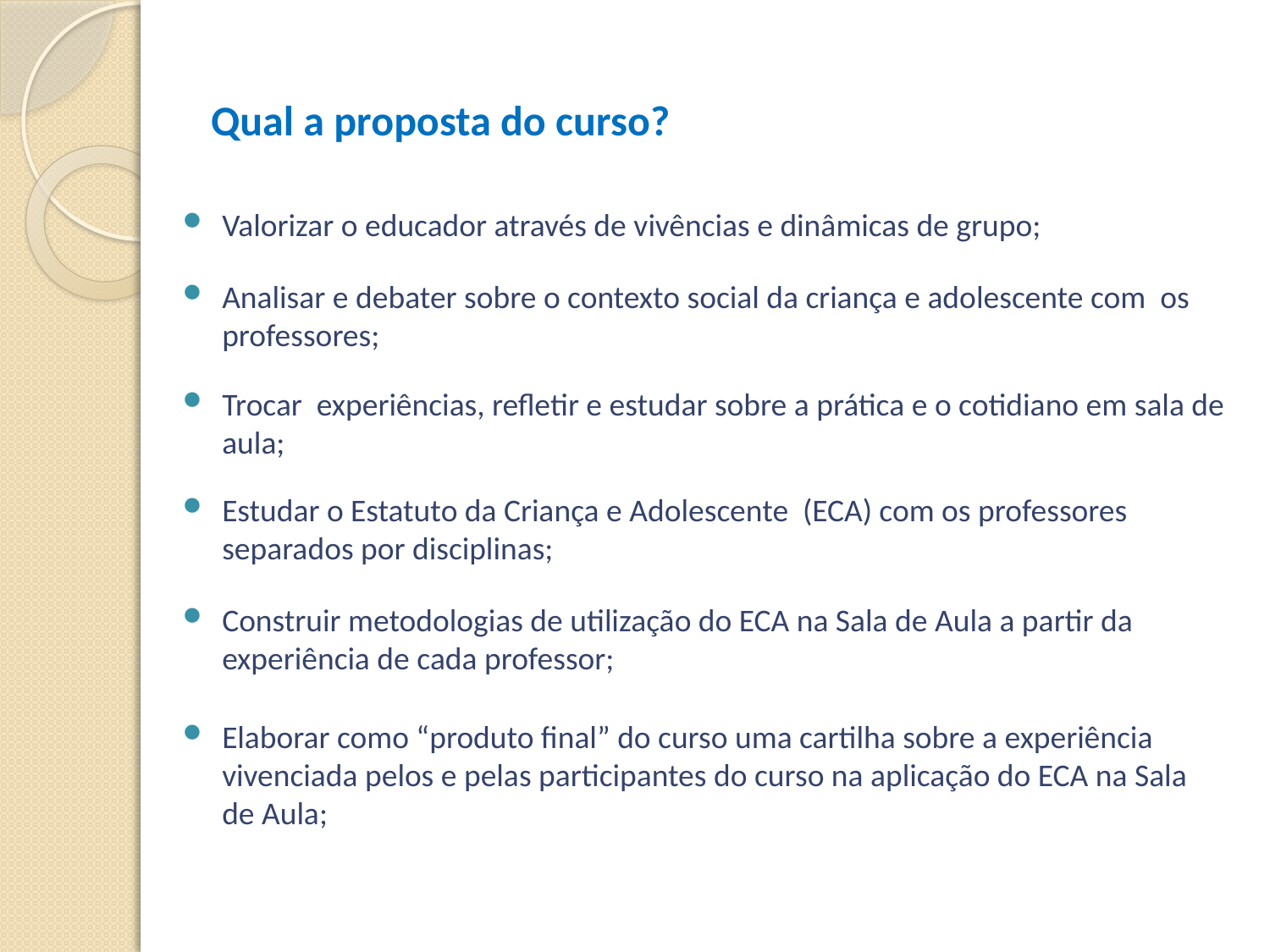

# Qual a proposta do curso?
Valorizar o educador através de vivências e dinâmicas de grupo;

Analisar e debater sobre o contexto social da criança e adolescente com  os professores;

Trocar  experiências, refletir e estudar sobre a prática e o cotidiano em sala de aula;

Estudar o Estatuto da Criança e Adolescente  (ECA) com os professores separados por disciplinas;

Construir metodologias de utilização do ECA na Sala de Aula a partir da experiência de cada professor;

Elaborar como “produto final” do curso uma cartilha sobre a experiência vivenciada pelos e pelas participantes do curso na aplicação do ECA na Sala de Aula;